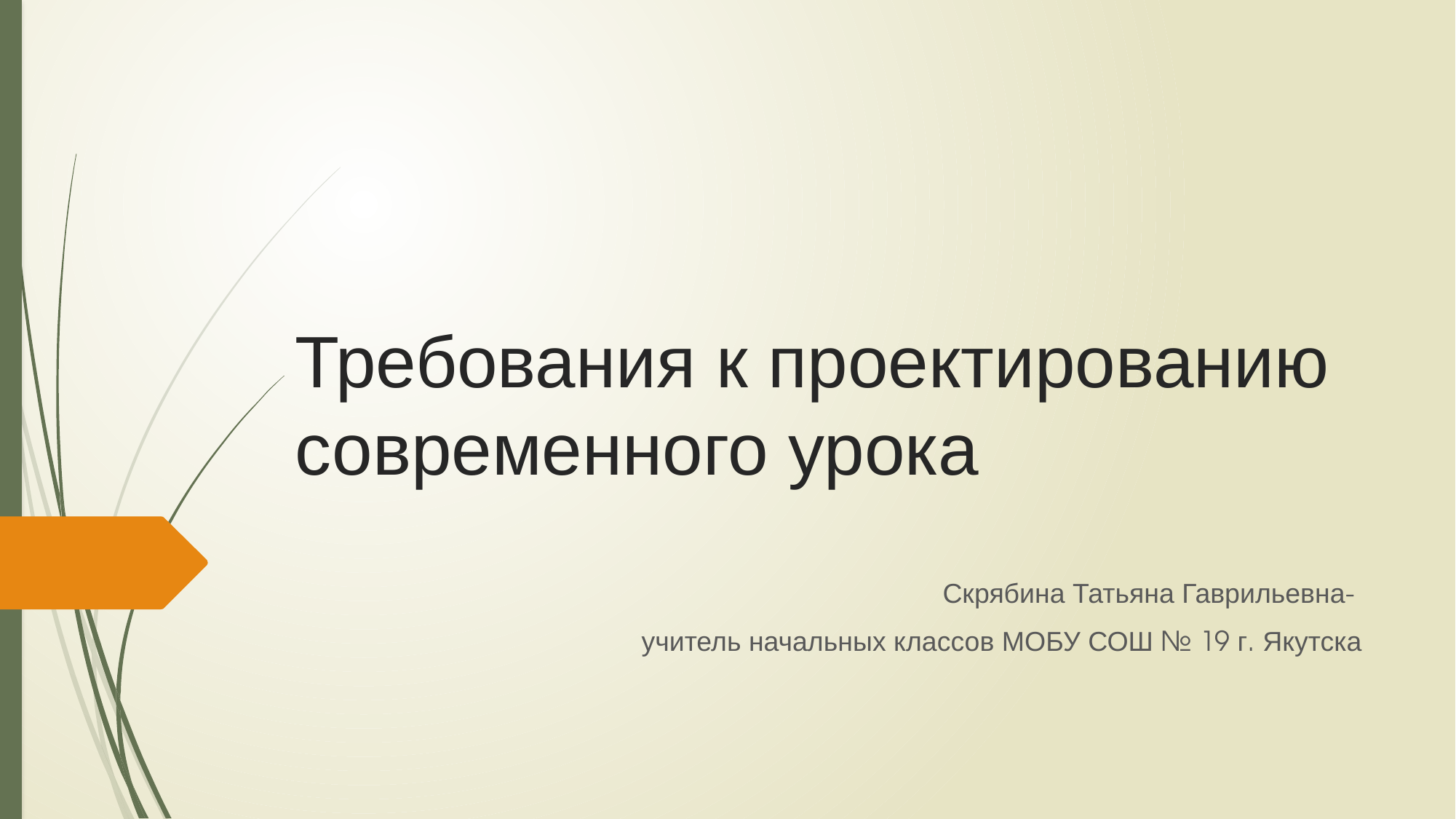

# Требования к проектированию современного урока
Скрябина Татьяна Гаврильевна-
учитель начальных классов МОБУ СОШ № 19 г. Якутска